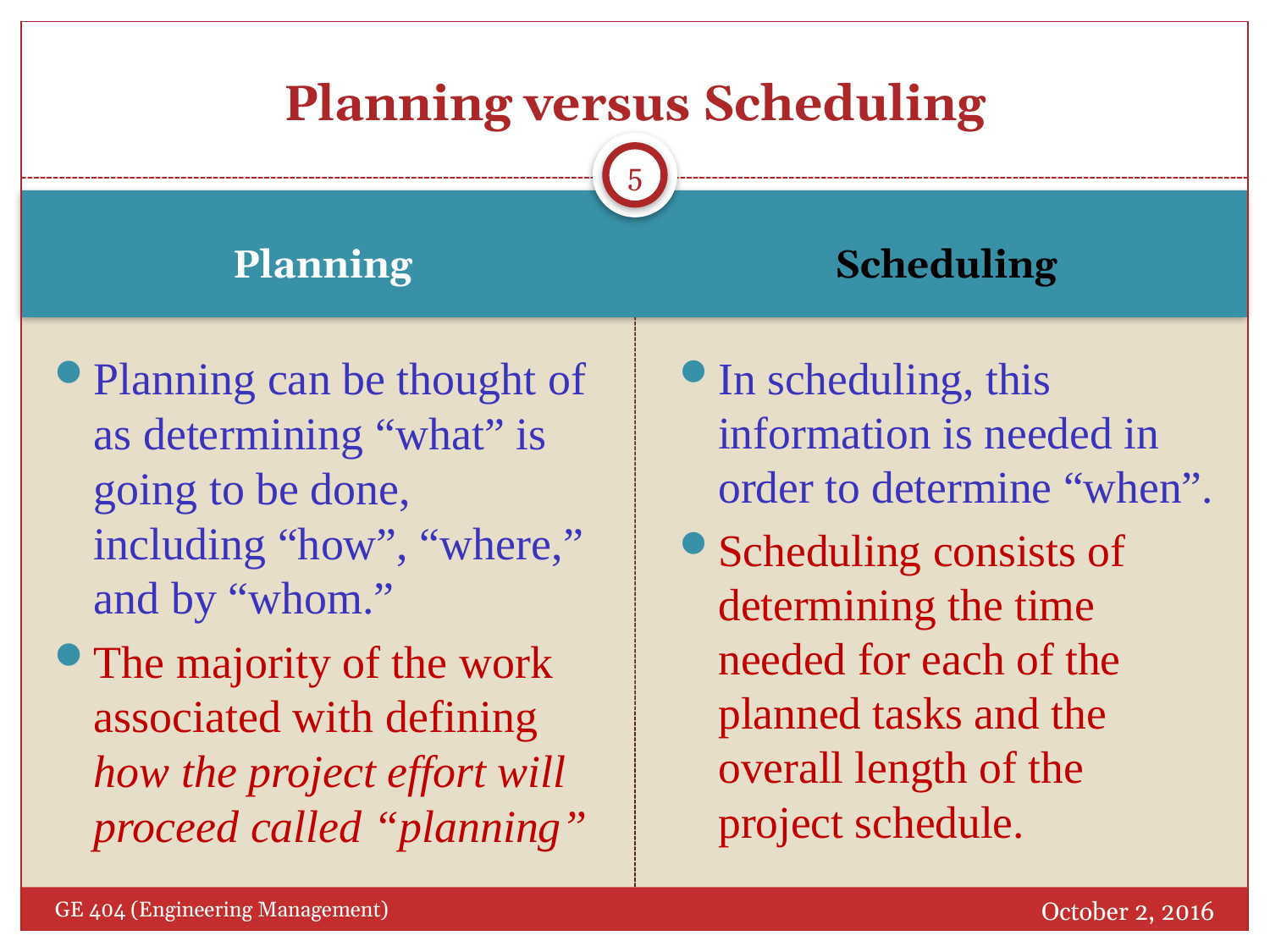

# Planning versus Scheduling
5
Planning
Scheduling
Planning can be thought of as determining “what” is going to be done, including “how”, “where,” and by “whom.”
The majority of the work associated with defining how the project effort will proceed called “planning”
In scheduling, this information is needed in order to determine “when”.
Scheduling consists of determining the time needed for each of the planned tasks and the overall length of the project schedule.

October 2, 2016
GE 404 (Engineering Management)